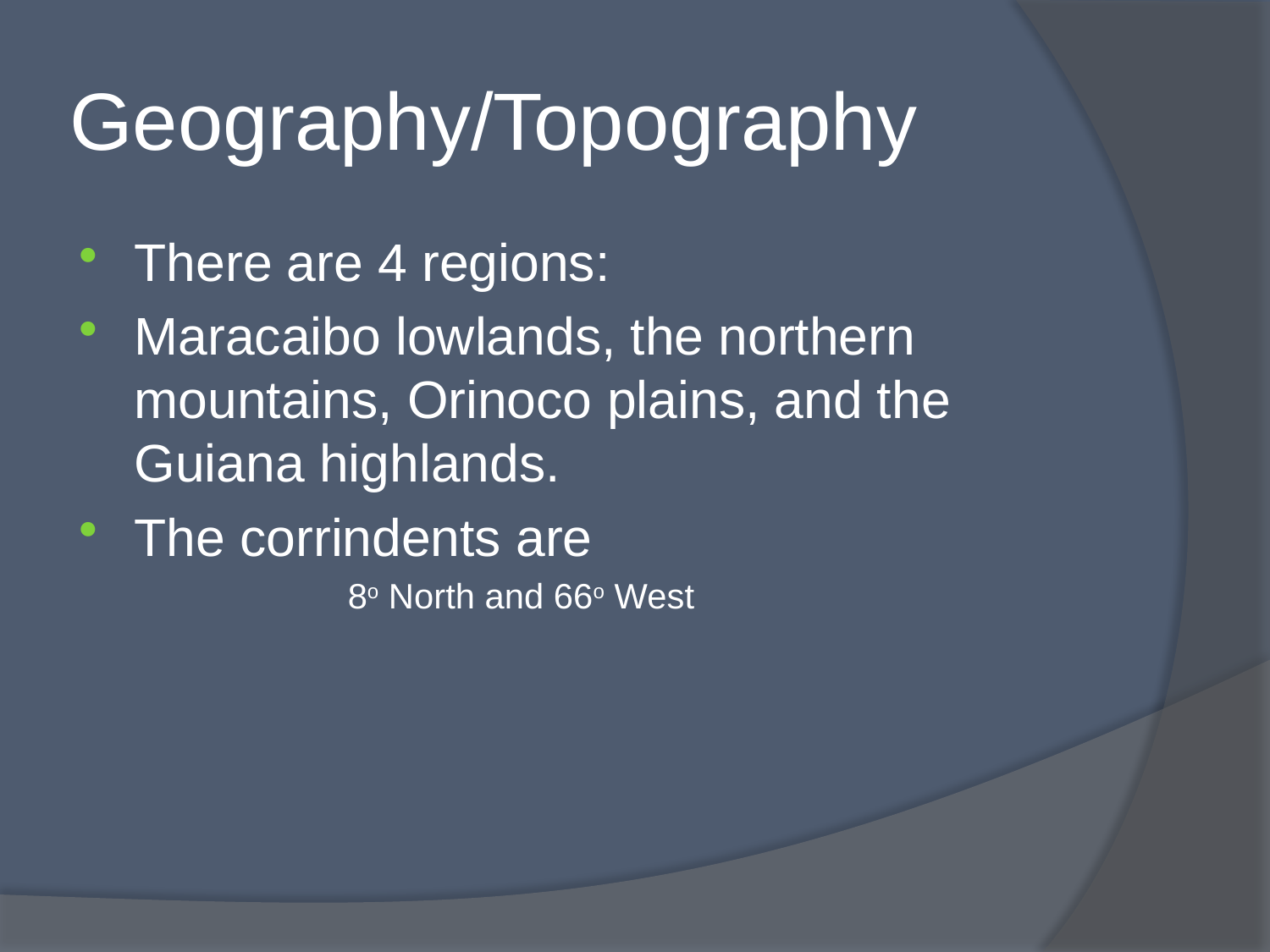

# Geography/Topography
There are 4 regions:
Maracaibo lowlands, the northern mountains, Orinoco plains, and the Guiana highlands.
The corrindents are
8o North and 66o West